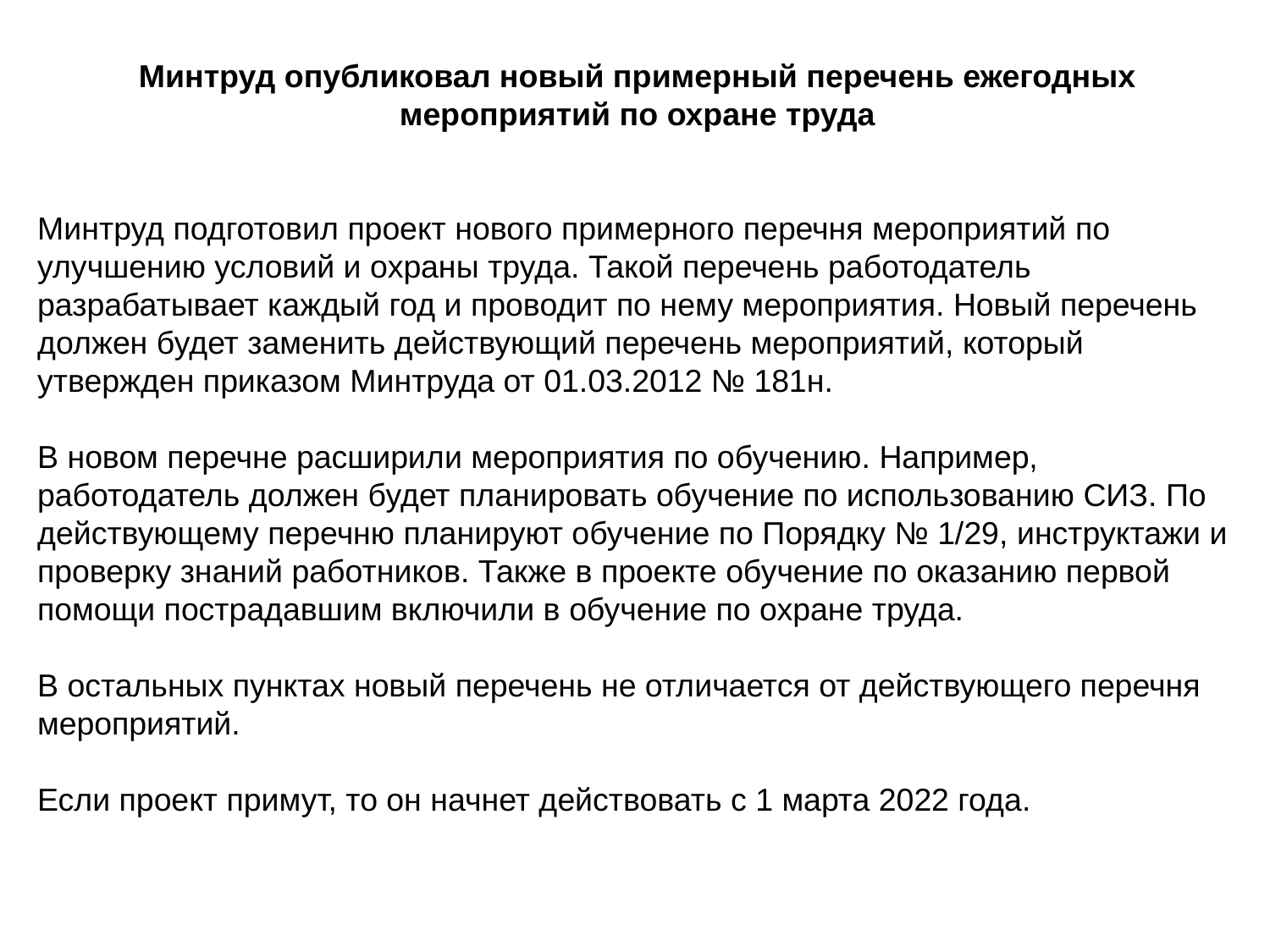

Минтруд опубликовал новый примерный перечень ежегодных мероприятий по охране труда

Минтруд подготовил проект нового примерного перечня мероприятий по улучшению условий и охраны труда. Такой перечень работодатель разрабатывает каждый год и проводит по нему мероприятия. Новый перечень должен будет заменить действующий перечень мероприятий, который утвержден приказом Минтруда от 01.03.2012 № 181н.

В новом перечне расширили мероприятия по обучению. Например, работодатель должен будет планировать обучение по использованию СИЗ. По действующему перечню планируют обучение по Порядку № 1/29, инструктажи и проверку знаний работников. Также в проекте обучение по оказанию первой помощи пострадавшим включили в обучение по охране труда.

В остальных пунктах новый перечень не отличается от действующего перечня мероприятий.

Если проект примут, то он начнет действовать с 1 марта 2022 года.